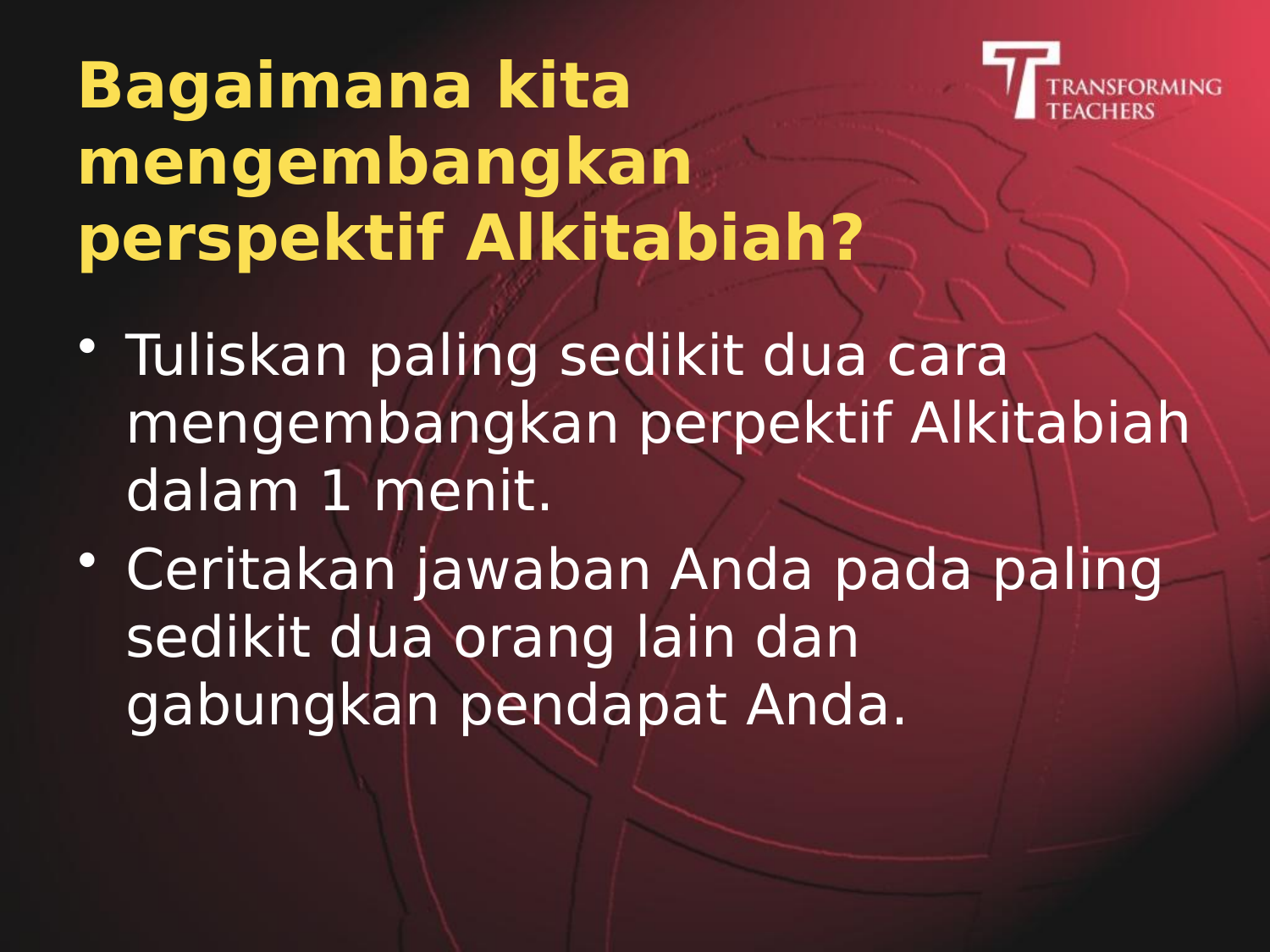

# Bagaimana kita mengembangkan perspektif Alkitabiah?
Tuliskan paling sedikit dua cara mengembangkan perpektif Alkitabiah dalam 1 menit.
Ceritakan jawaban Anda pada paling sedikit dua orang lain dan gabungkan pendapat Anda.